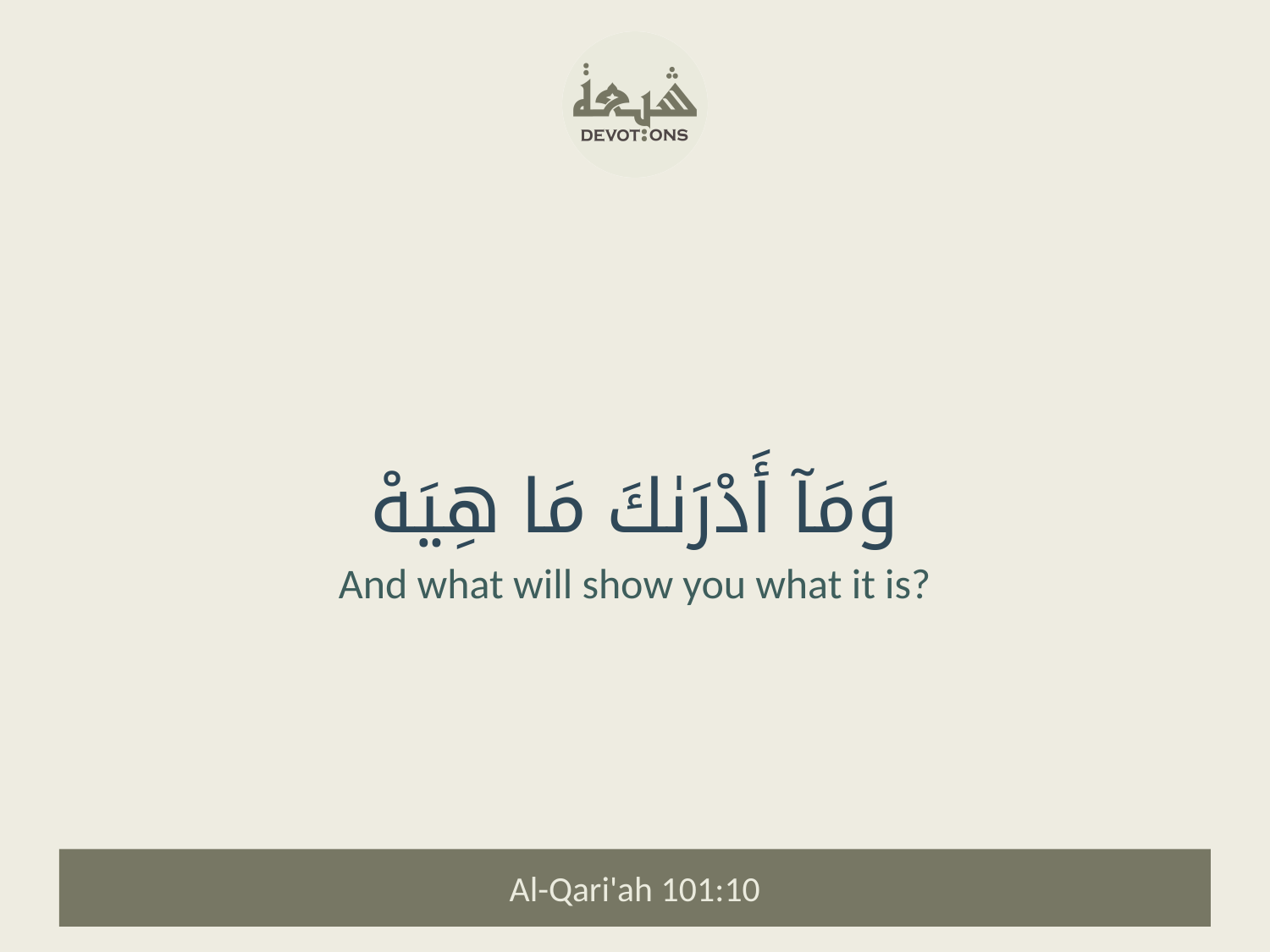

وَمَآ أَدْرَىٰكَ مَا هِيَهْ
And what will show you what it is?
Al-Qari'ah 101:10